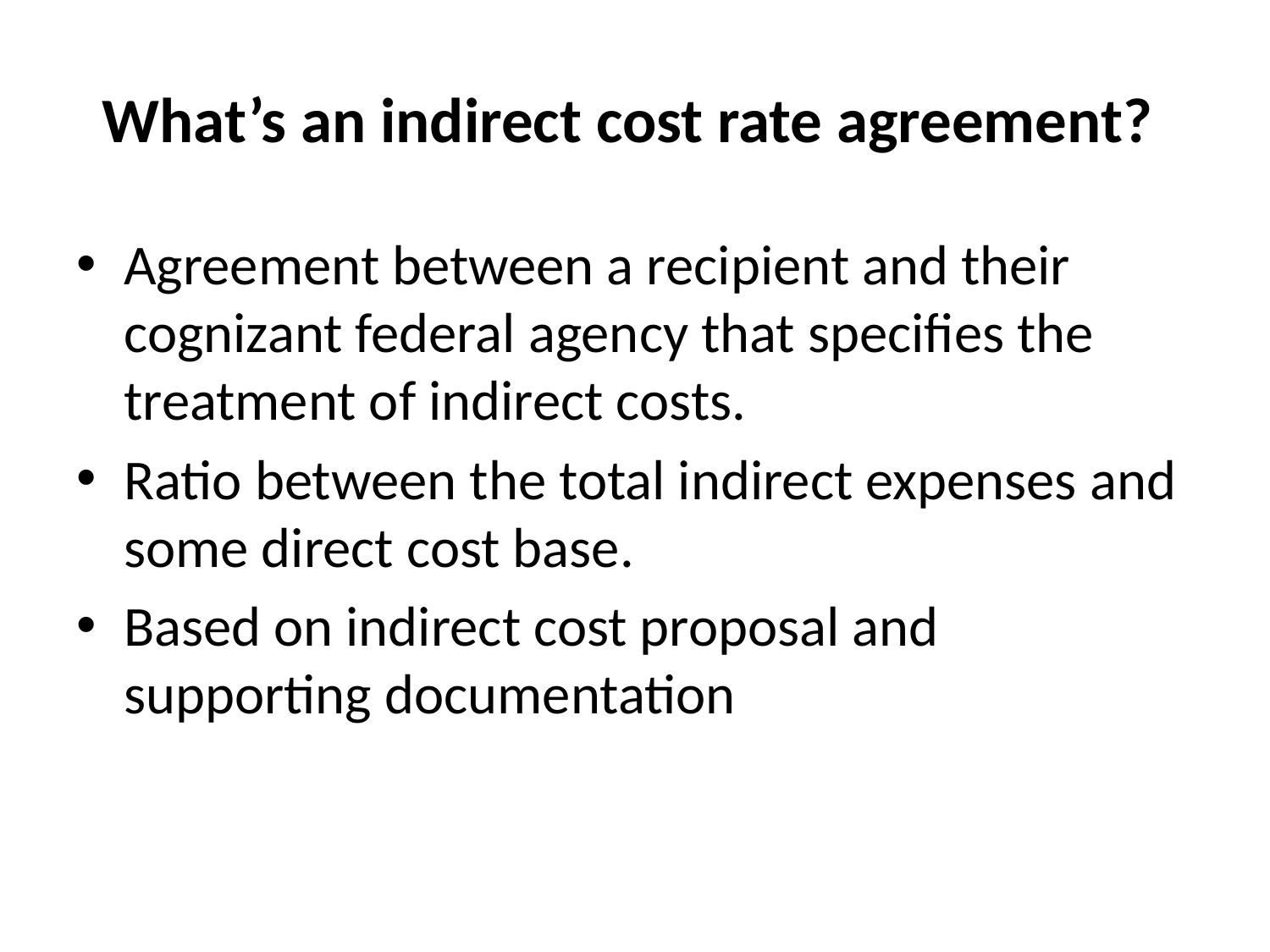

# What’s an indirect cost rate agreement?
Agreement between a recipient and their cognizant federal agency that specifies the treatment of indirect costs.
Ratio between the total indirect expenses and some direct cost base.
Based on indirect cost proposal and supporting documentation